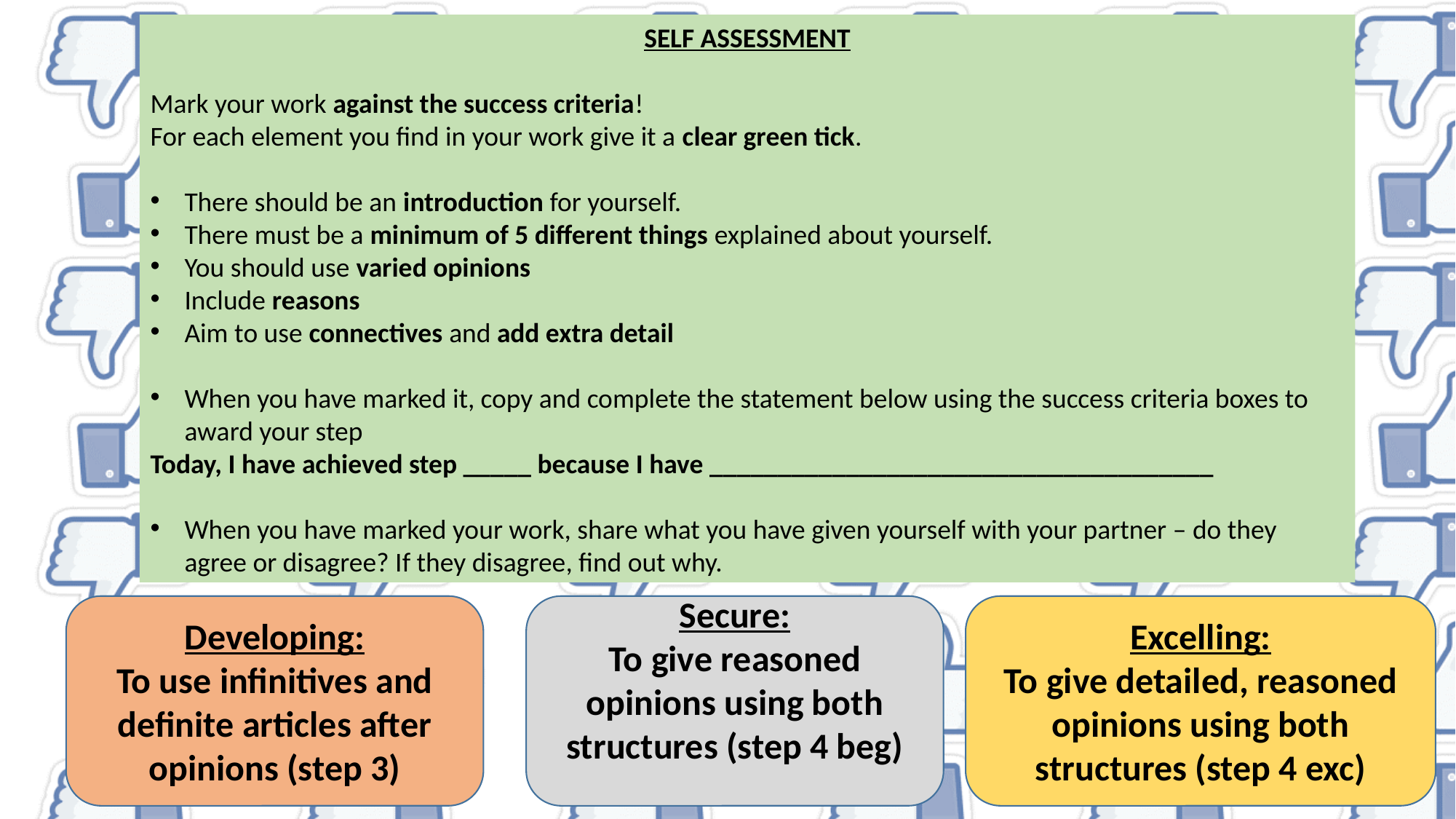

SELF ASSESSMENT

Mark your work against the success criteria!
For each element you find in your work give it a clear green tick.

There should be an introduction for yourself.
There must be a minimum of 5 different things explained about yourself.
You should use varied opinions
Include reasons
Aim to use connectives and add extra detail

When you have marked it, copy and complete the statement below using the success criteria boxes to award your step
Today, I have achieved step _____ because I have _____________________________________

When you have marked your work, share what you have given yourself with your partner – do they agree or disagree? If they disagree, find out why.
#

Excelling:
To give detailed, reasoned opinions using both structures (step 4 exc)
Secure:
To give reasoned opinions using both structures (step 4 beg)

Developing:
To use infinitives and definite articles after opinions (step 3)